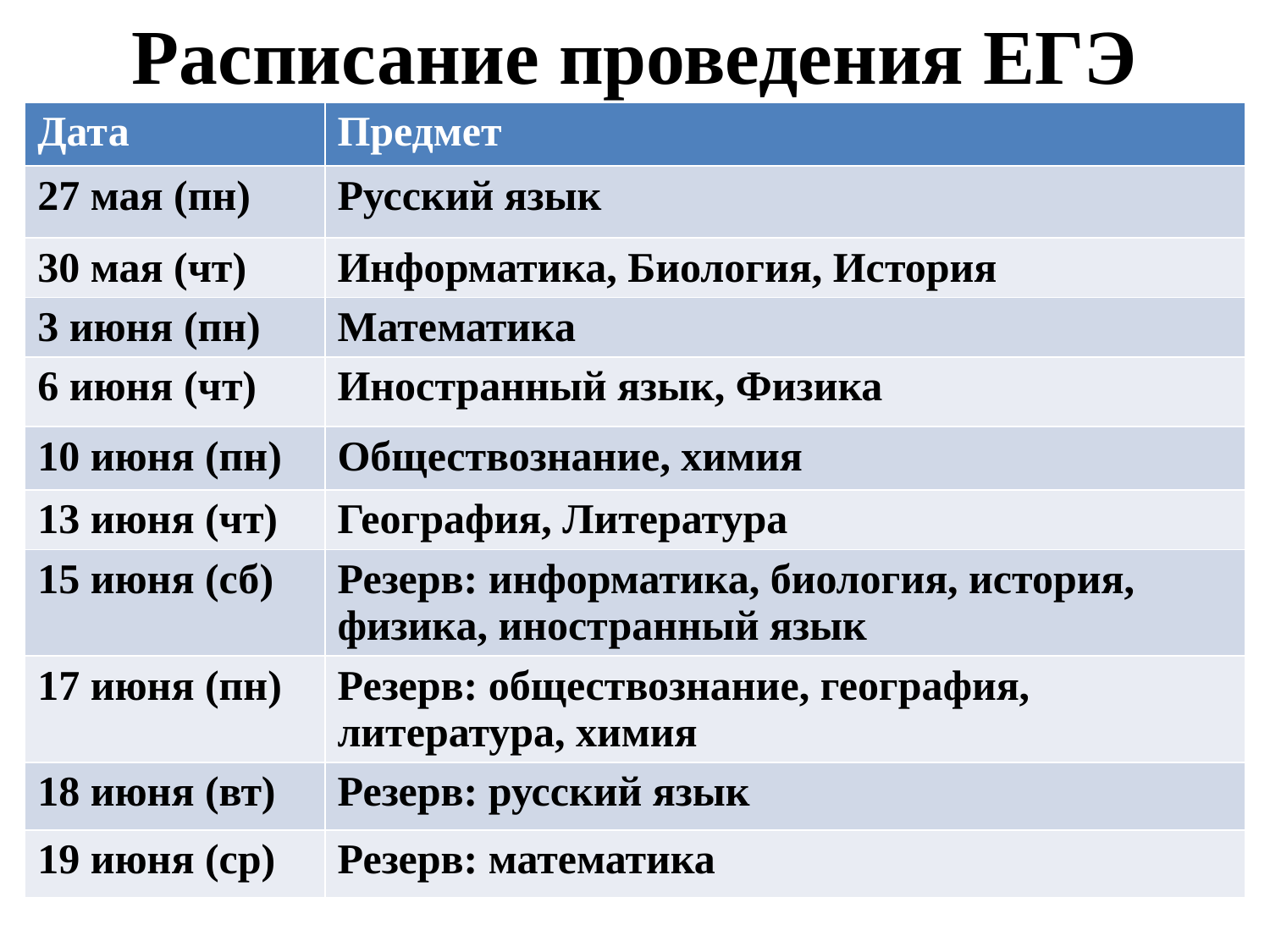

# Расписание проведения ЕГЭ
| Дата | Предмет |
| --- | --- |
| 27 мая (пн) | Русский язык |
| 30 мая (чт) | Информатика, Биология, История |
| 3 июня (пн) | Математика |
| 6 июня (чт) | Иностранный язык, Физика |
| 10 июня (пн) | Обществознание, химия |
| 13 июня (чт) | География, Литература |
| 15 июня (сб) | Резерв: информатика, биология, история, физика, иностранный язык |
| 17 июня (пн) | Резерв: обществознание, география, литература, химия |
| 18 июня (вт) | Резерв: русский язык |
| 19 июня (ср) | Резерв: математика |